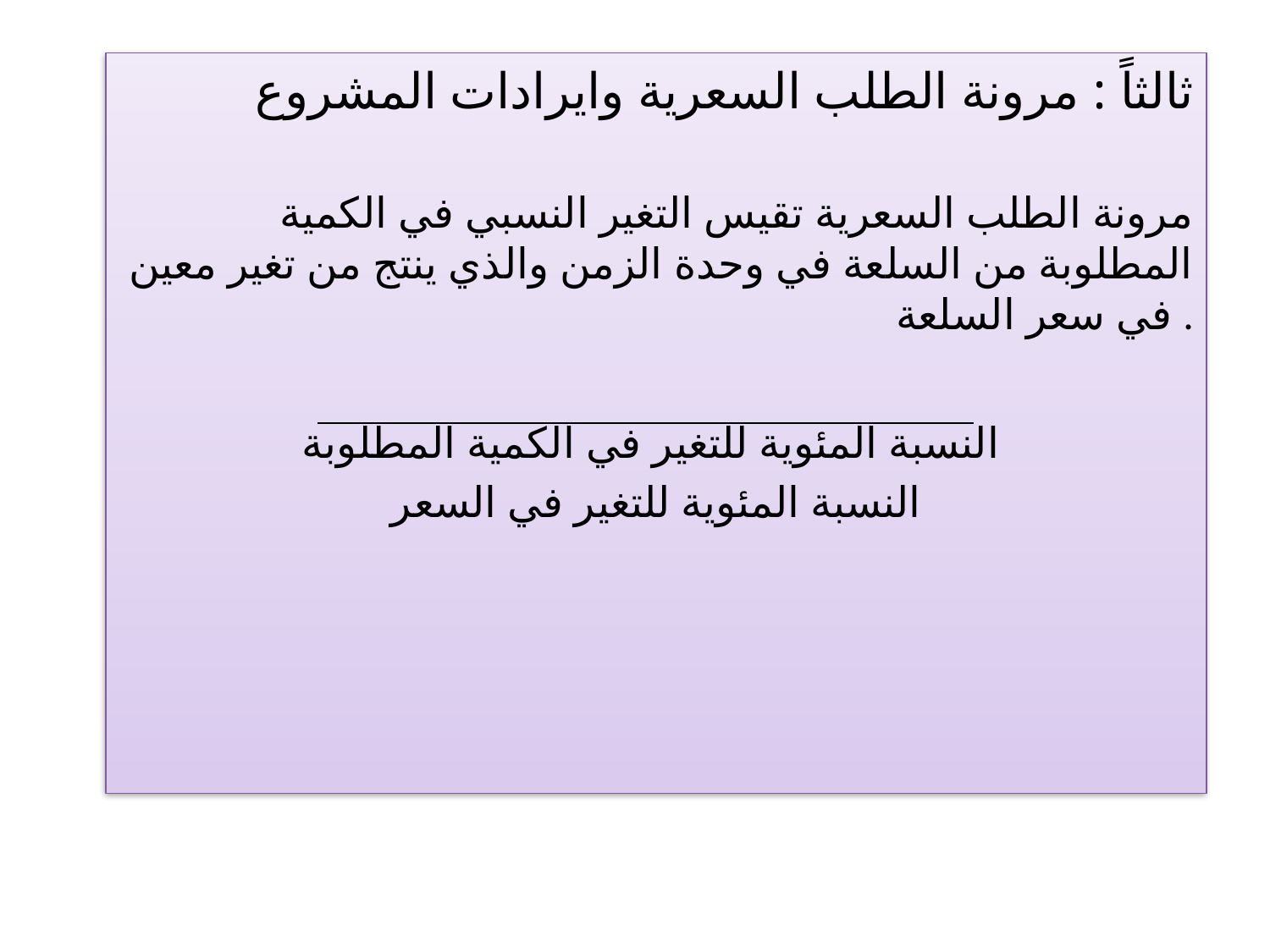

ثالثاً : مرونة الطلب السعرية وايرادات المشروع

مرونة الطلب السعرية تقيس التغير النسبي في الكمية المطلوبة من السلعة في وحدة الزمن والذي ينتج من تغير معين في سعر السلعة .

النسبة المئوية للتغير في الكمية المطلوبة
النسبة المئوية للتغير في السعر